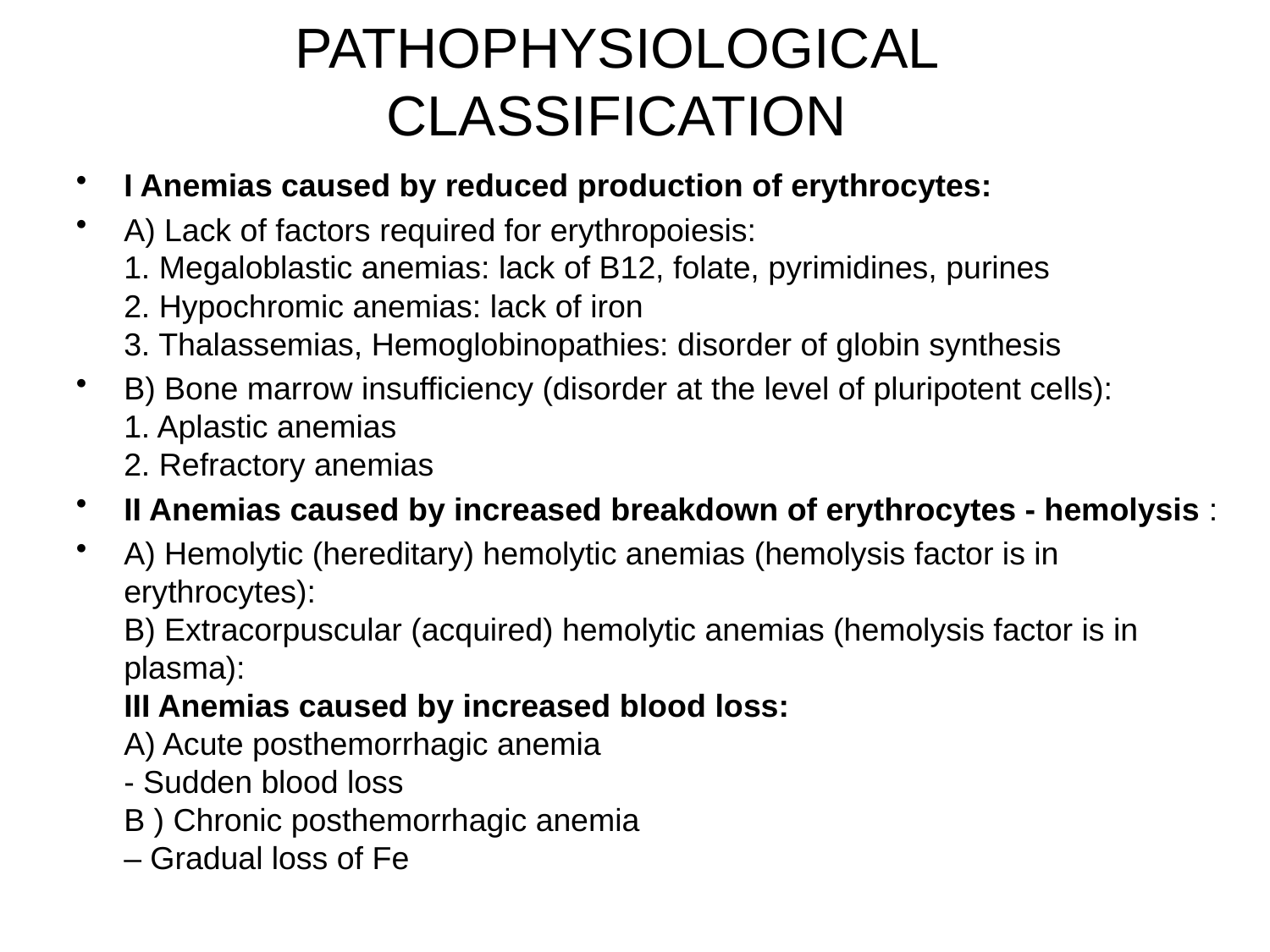

# Pathophysiological CLASSIFICATION
I Anemias caused by reduced production of erythrocytes:
A) Lack of factors required for erythropoiesis:
1. Megaloblastic anemias: lack of B12, folate, pyrimidines, purines
2. Hypochromic anemias: lack of iron
3. Thalassemias, Hemoglobinopathies: disorder of globin synthesis
B) Bone marrow insufficiency (disorder at the level of pluripotent cells):
1. Aplastic anemias
2. Refractory anemias
II Anemias caused by increased breakdown of erythrocytes - hemolysis :
A) Hemolytic (hereditary) hemolytic anemias (hemolysis factor is in erythrocytes):
B) Extracorpuscular (acquired) hemolytic anemias (hemolysis factor is in plasma):
III Anemias caused by increased blood loss:
A) Acute posthemorrhagic anemia
- Sudden blood loss
B ) Chronic posthemorrhagic anemia
– Gradual loss of Fe